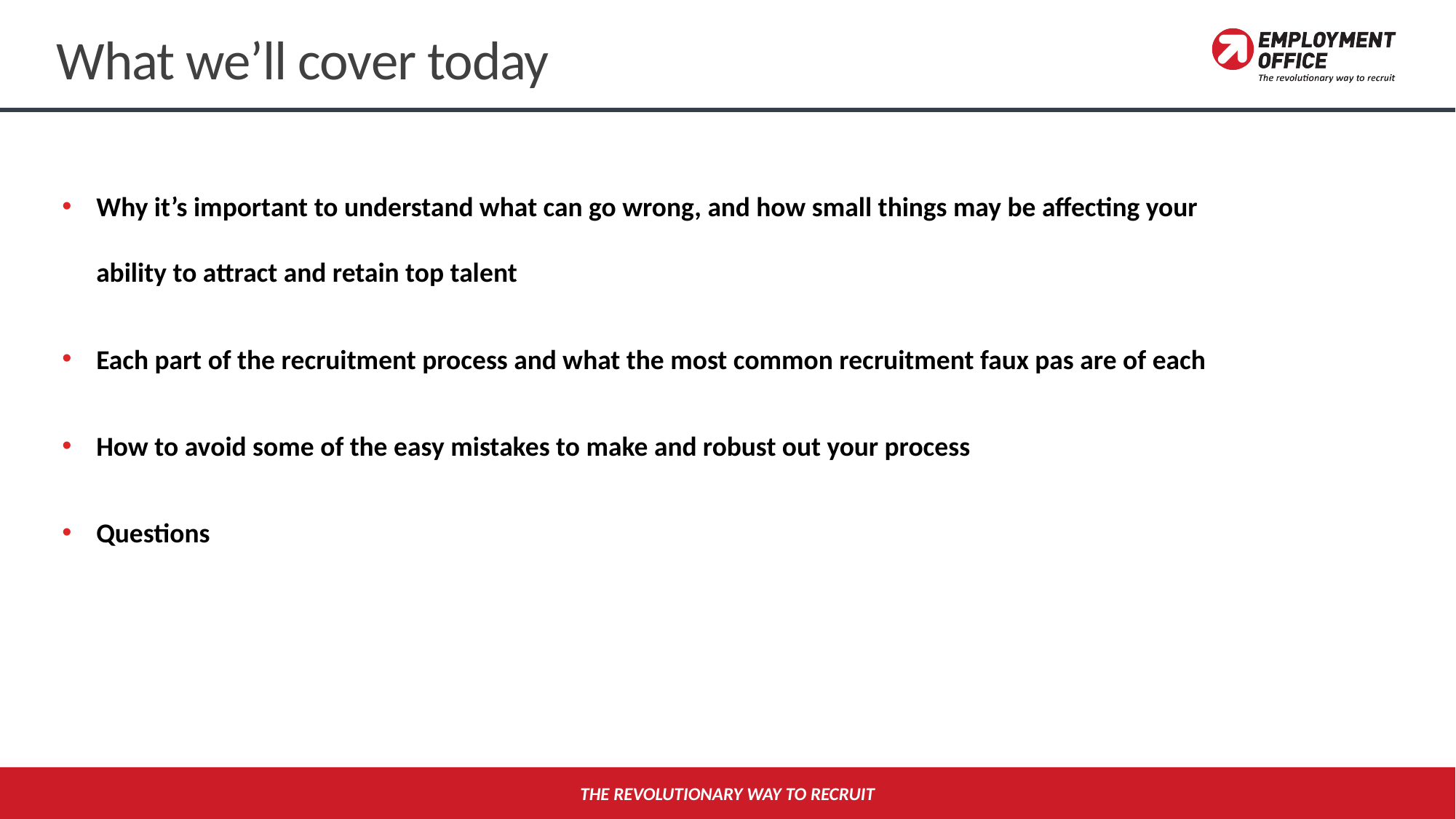

# What we’ll cover today
Why it’s important to understand what can go wrong, and how small things may be affecting your ability to attract and retain top talent
Each part of the recruitment process and what the most common recruitment faux pas are of each
How to avoid some of the easy mistakes to make and robust out your process
Questions